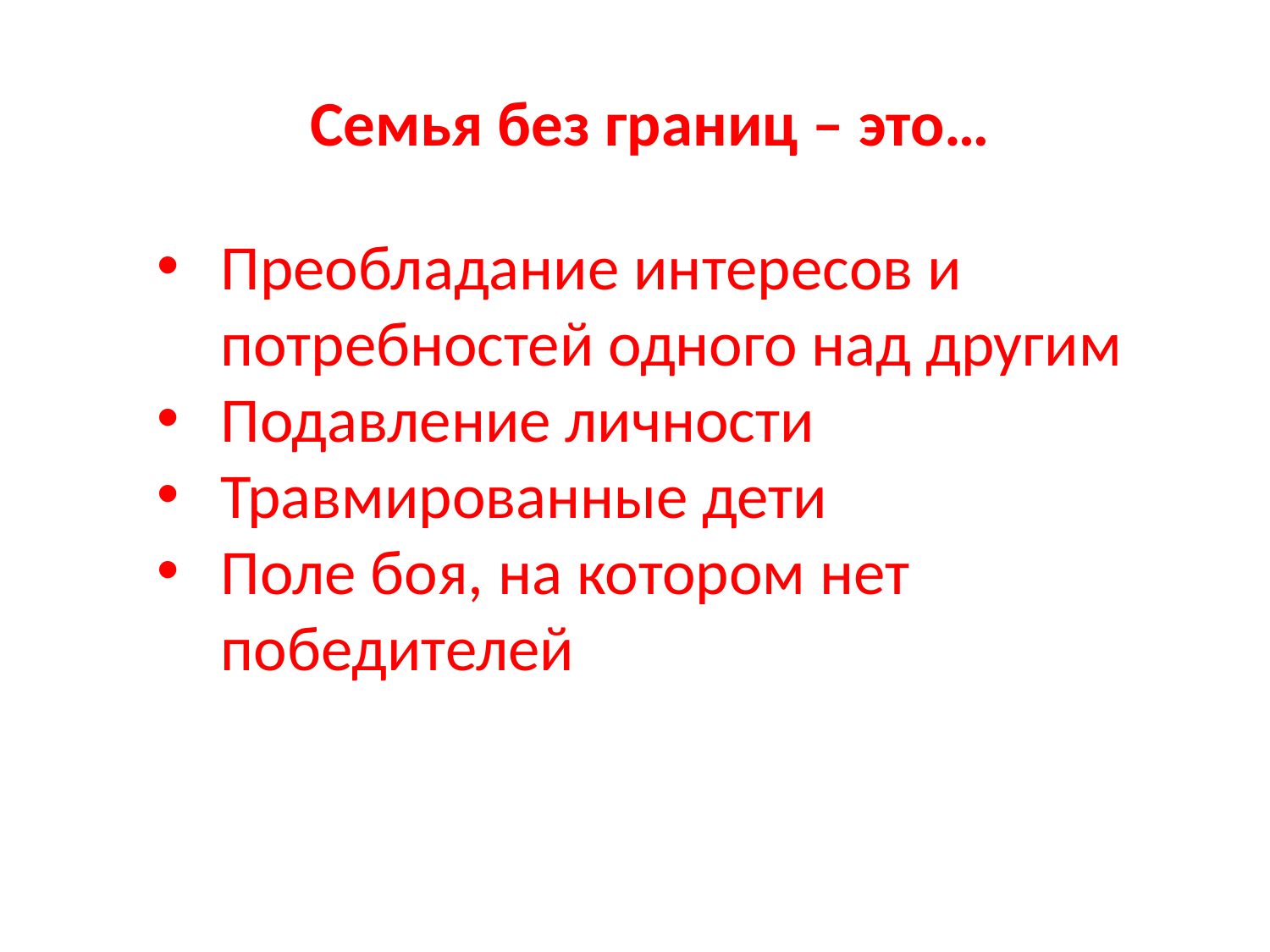

Семья без границ – это…

Преобладание интересов и потребностей одного над другим
Подавление личности
Травмированные дети
Поле боя, на котором нет победителей